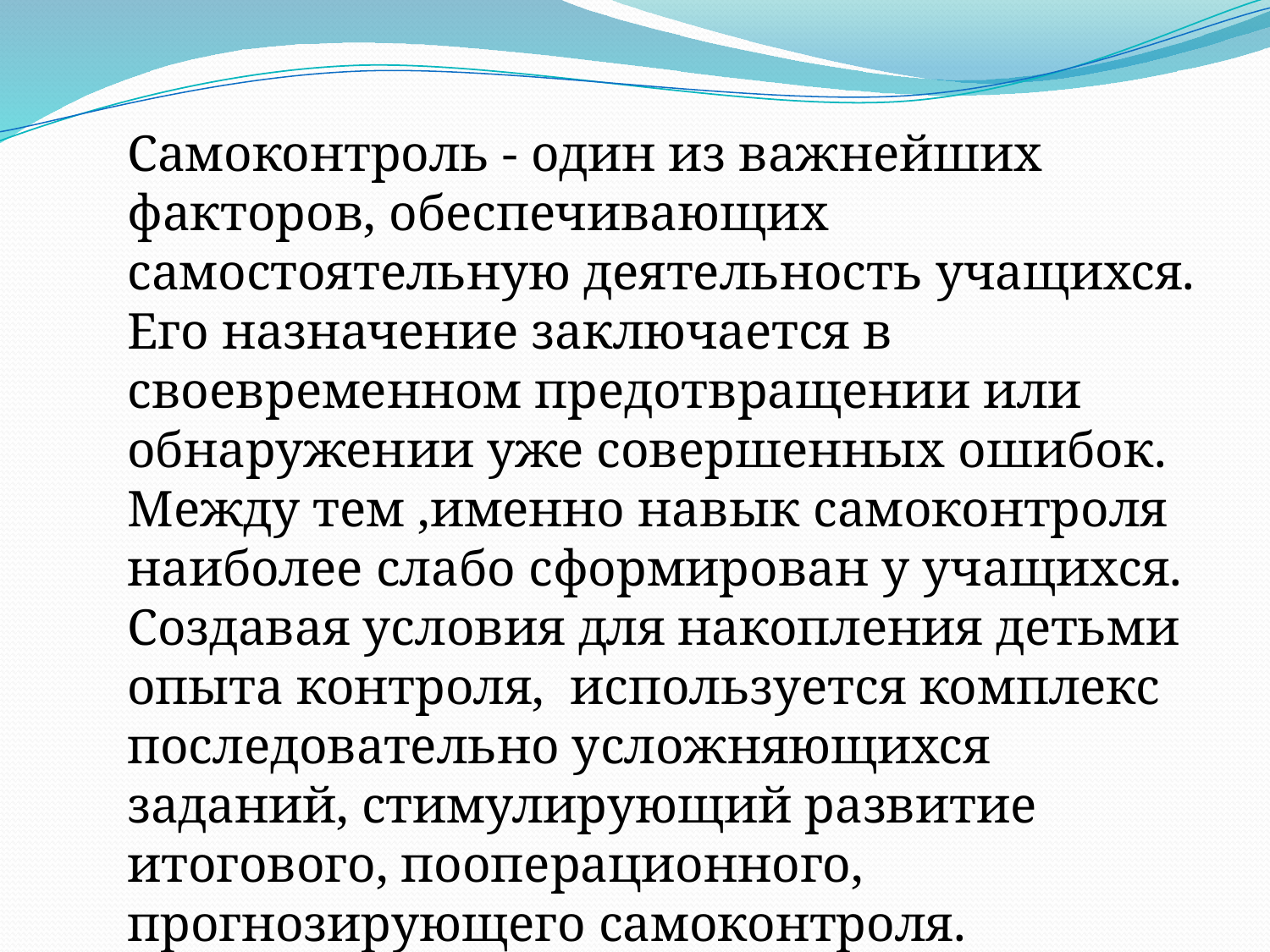

Самоконтроль - один из важнейших факторов, обеспечивающих самостоятельную деятельность учащихся. Его назначение заключается в своевременном предотвращении или обнаружении уже совершенных ошибок. Между тем ,именно навык самоконтроля наиболее слабо сформирован у учащихся.
Создавая условия для накопления детьми опыта контроля,  используется комплекс последовательно усложняющихся заданий, стимулирующий развитие итогового, пооперационного, прогнозирующего самоконтроля.